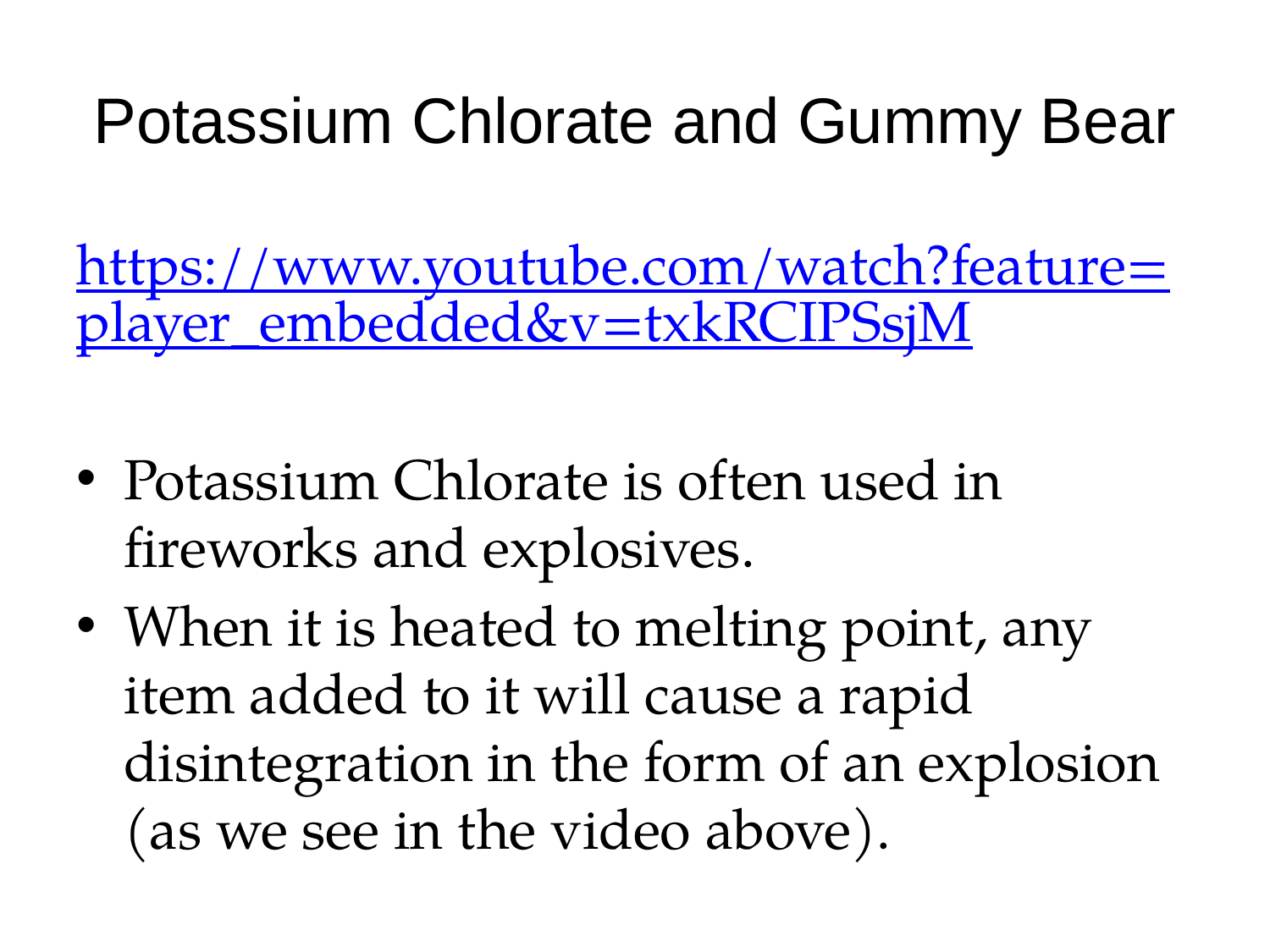

# Potassium Chlorate and Gummy Bear
https://www.youtube.com/watch?feature=player_embedded&v=txkRCIPSsjM

Potassium Chlorate is often used in fireworks and explosives.
When it is heated to melting point, any item added to it will cause a rapid disintegration in the form of an explosion (as we see in the video above).